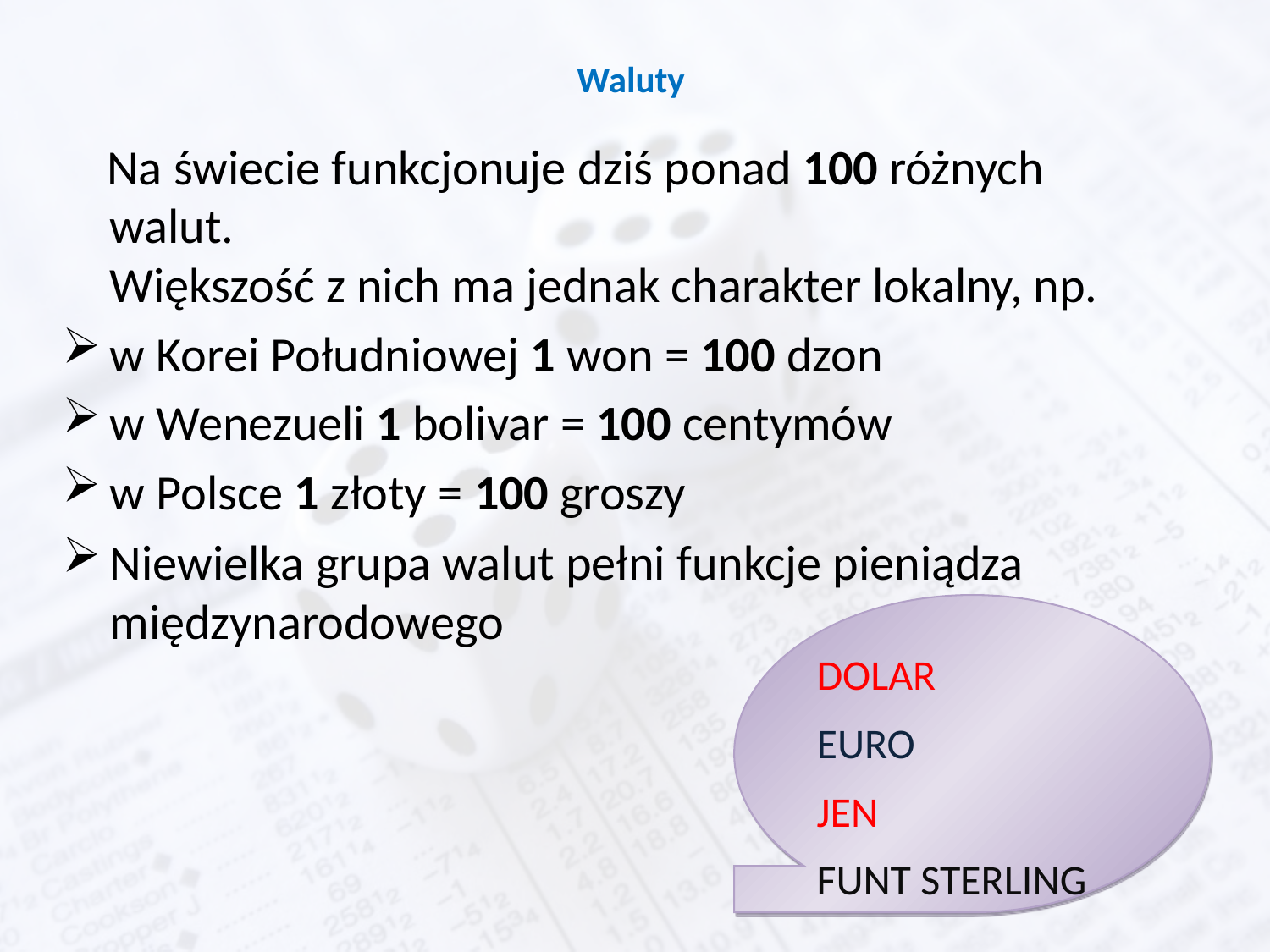

# Waluty
    Na świecie funkcjonuje dziś ponad 100 różnych walut.
Większość z nich ma jednak charakter lokalny, np.
w Korei Południowej 1 won = 100 dzon
w Wenezueli 1 bolivar = 100 centymów
w Polsce 1 złoty = 100 groszy
Niewielka grupa walut pełni funkcje pieniądza międzynarodowego
DOLAR
EURO
JEN
FUNT STERLING